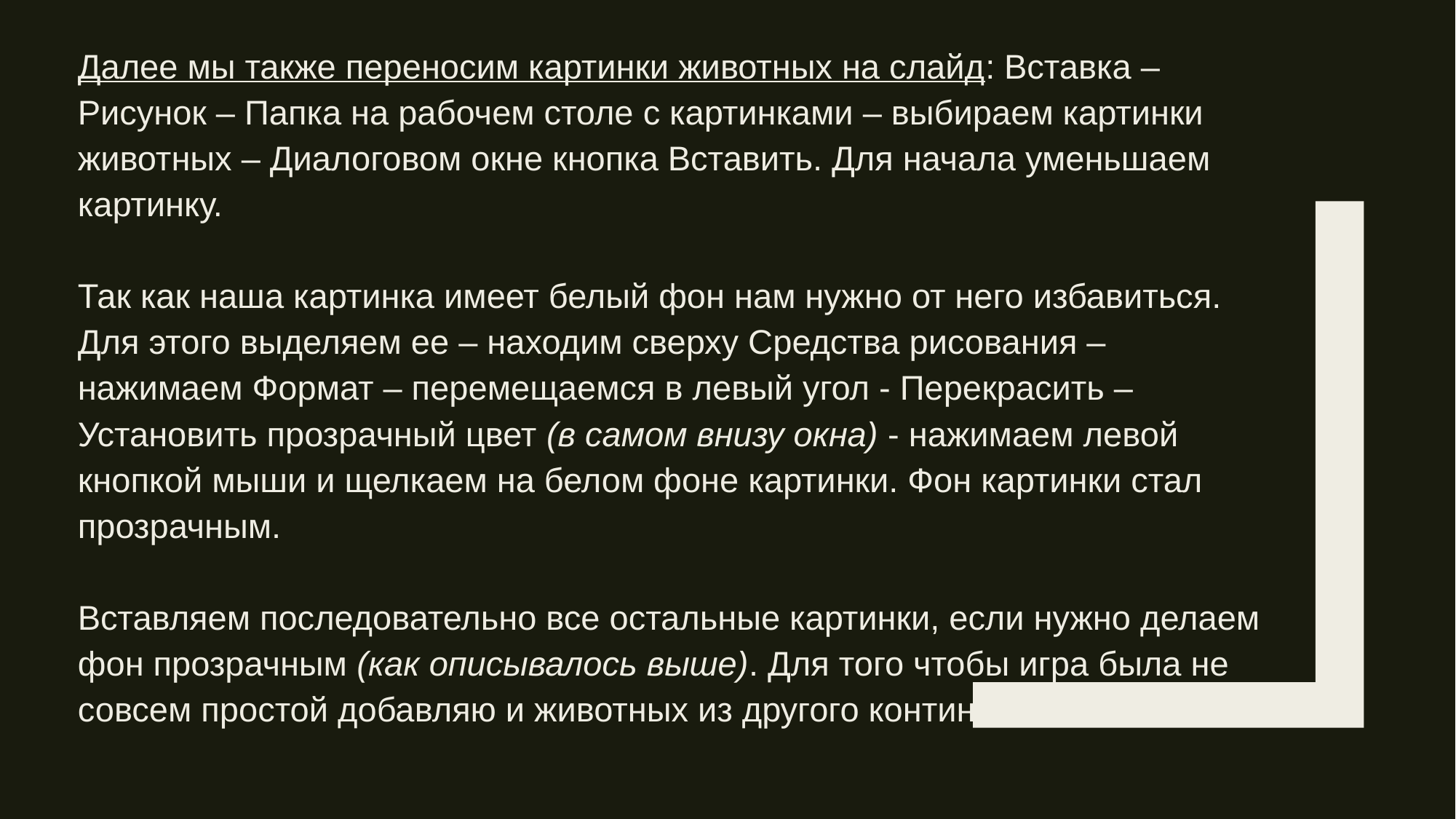

Далее мы также переносим картинки животных на слайд: Вставка – Рисунок – Папка на рабочем столе с картинками – выбираем картинки животных – Диалоговом окне кнопка Вставить. Для начала уменьшаем картинку.

Так как наша картинка имеет белый фон нам нужно от него избавиться. Для этого выделяем ее – находим сверху Средства рисования – нажимаем Формат – перемещаемся в левый угол - Перекрасить – Установить прозрачный цвет (в самом внизу окна) - нажимаем левой кнопкой мыши и щелкаем на белом фоне картинки. Фон картинки стал прозрачным.

Вставляем последовательно все остальные картинки, если нужно делаем фон прозрачным (как описывалось выше). Для того чтобы игра была не совсем простой добавляю и животных из другого континента.